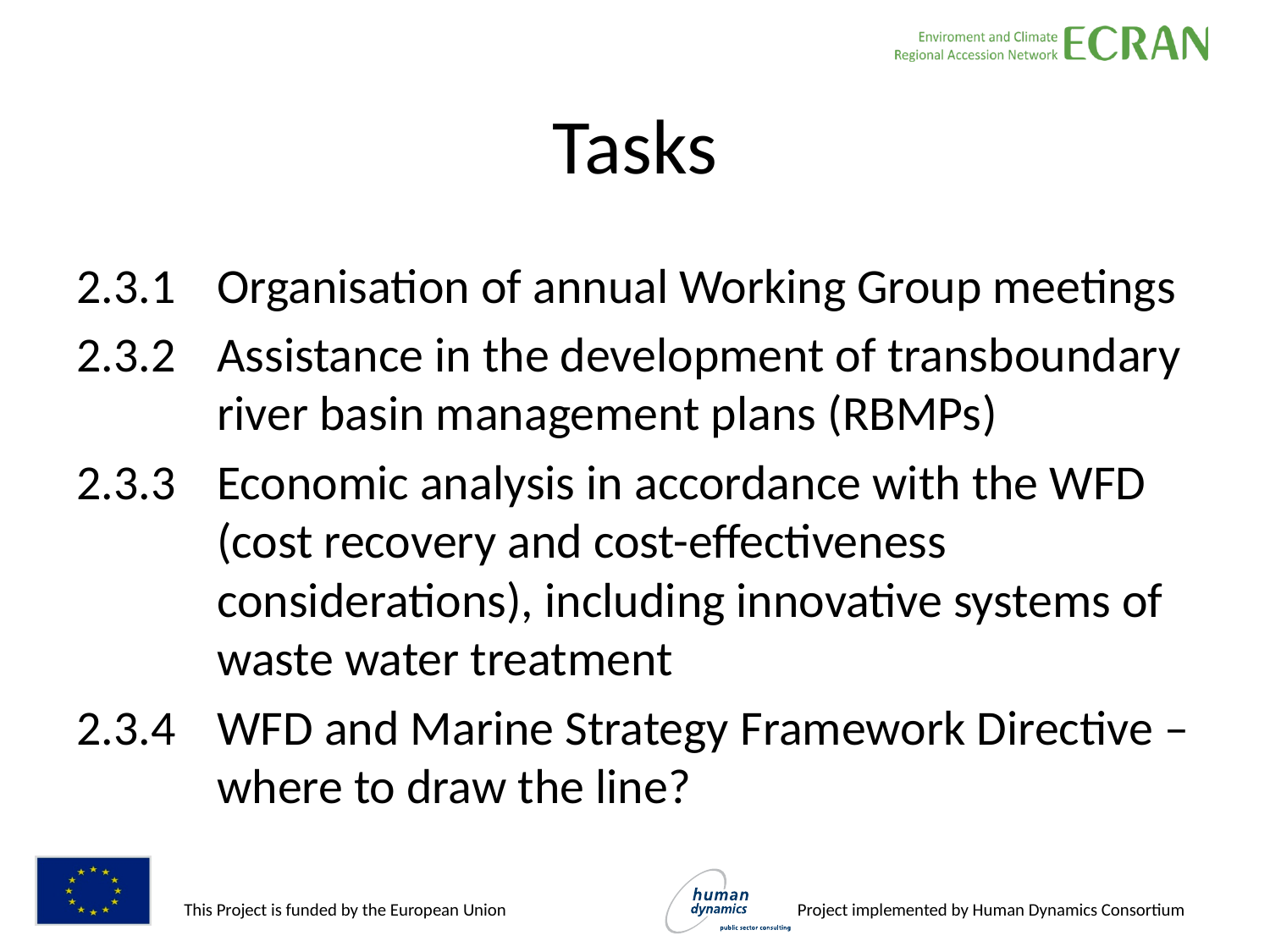

# Tasks
2.3.1 	Organisation of annual Working Group meetings
2.3.2 	Assistance in the development of transboundary river basin management plans (RBMPs)
2.3.3 	Economic analysis in accordance with the WFD (cost recovery and cost-effectiveness considerations), including innovative systems of waste water treatment
2.3.4 	WFD and Marine Strategy Framework Directive – where to draw the line?